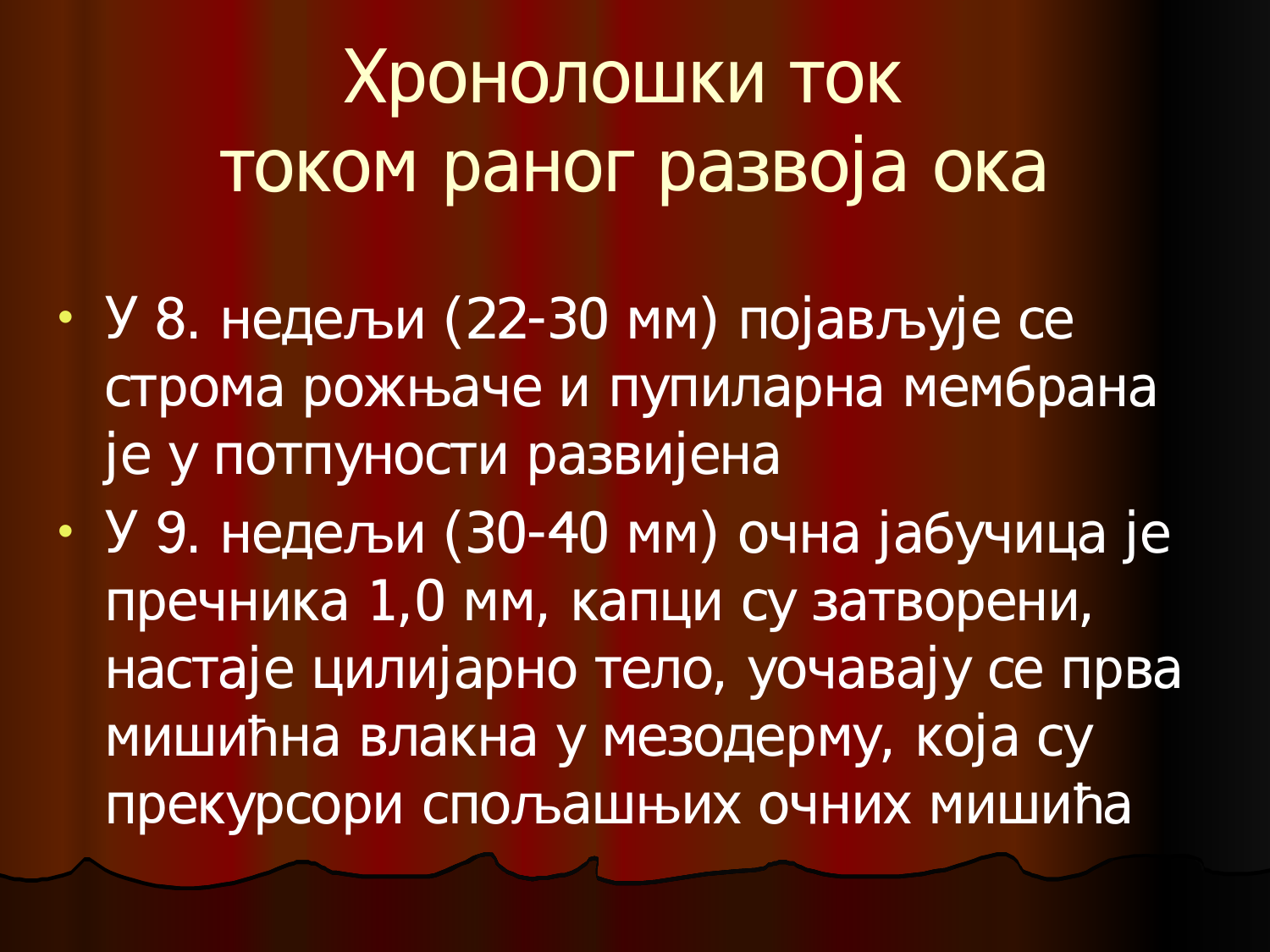

# Хронолошки ток током раног развоја ока
У 8. недељи (22-30 мм) појављује се строма рожњаче и пупиларна мембрана  је у потпуности развијена
У 9. недељи (30-40 мм) очна јабучица је пречника 1,0 мм, капци су затворени, настаје цилијарно тело, уочавају се прва мишићна влакна у мезодерму, која су прекурсори спољашњих очних мишића